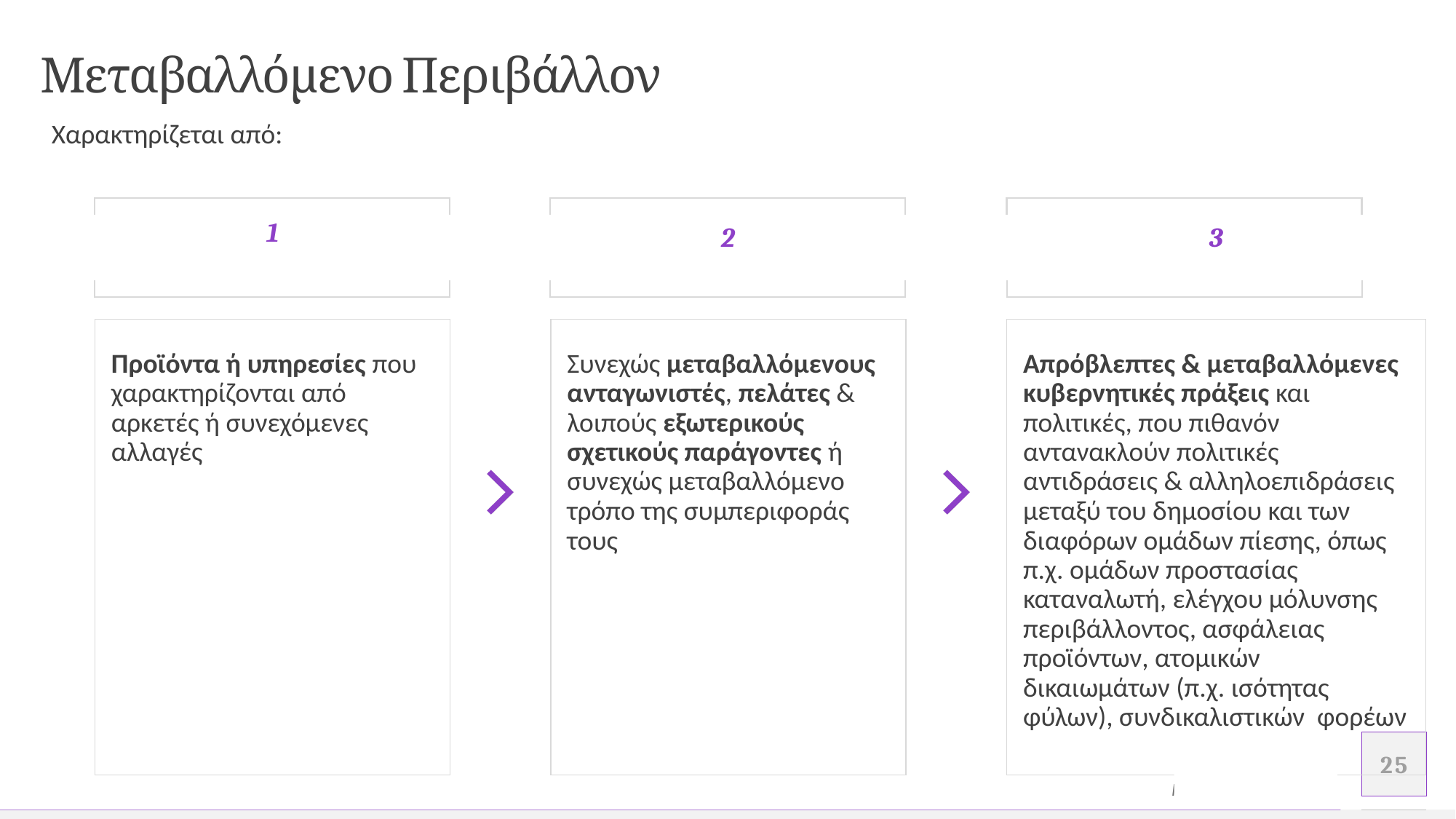

# Μεταβαλλόμενο Περιβάλλον
Χαρακτηρίζεται από:

1
2
3
Προϊόντα ή υπηρεσίες που χαρακτηρίζονται από αρκετές ή συνεχόμενες αλλαγές
Συνεχώς μεταβαλλόμενους ανταγωνιστές, πελάτες & λοιπούς εξωτερικούς σχετικούς παράγοντες ή συνεχώς μεταβαλλόμενο τρόπο της συμπεριφοράς τους
Απρόβλεπτες & μεταβαλλόμενες κυβερνητικές πράξεις και πολιτικές, που πιθανόν αντανακλούν πολιτικές αντιδράσεις & αλληλοεπιδράσεις μεταξύ του δημοσίου και των διαφόρων ομάδων πίεσης, όπως π.χ. ομάδων προστασίας καταναλωτή, ελέγχου μόλυνσης περιβάλλοντος, ασφάλειας προϊόντων, ατομικών δικαιωμάτων (π.χ. ισότητας φύλων), συνδικαλιστικών  φορέων
.
.
25
Προσθέστε υποσέλιδο